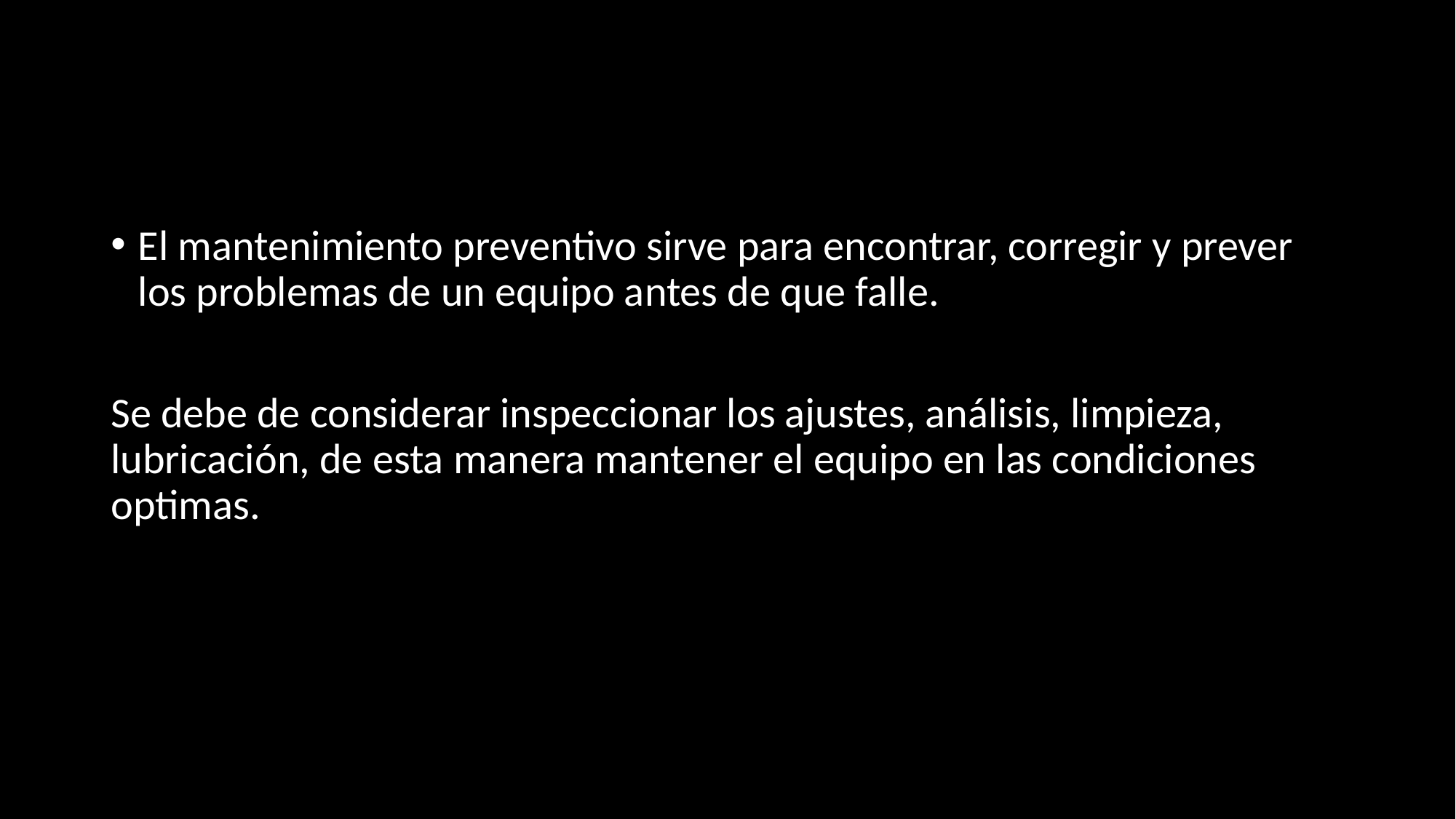

#
El mantenimiento preventivo sirve para encontrar, corregir y prever los problemas de un equipo antes de que falle.

Se debe de considerar inspeccionar los ajustes, análisis, limpieza, lubricación, de esta manera mantener el equipo en las condiciones optimas.